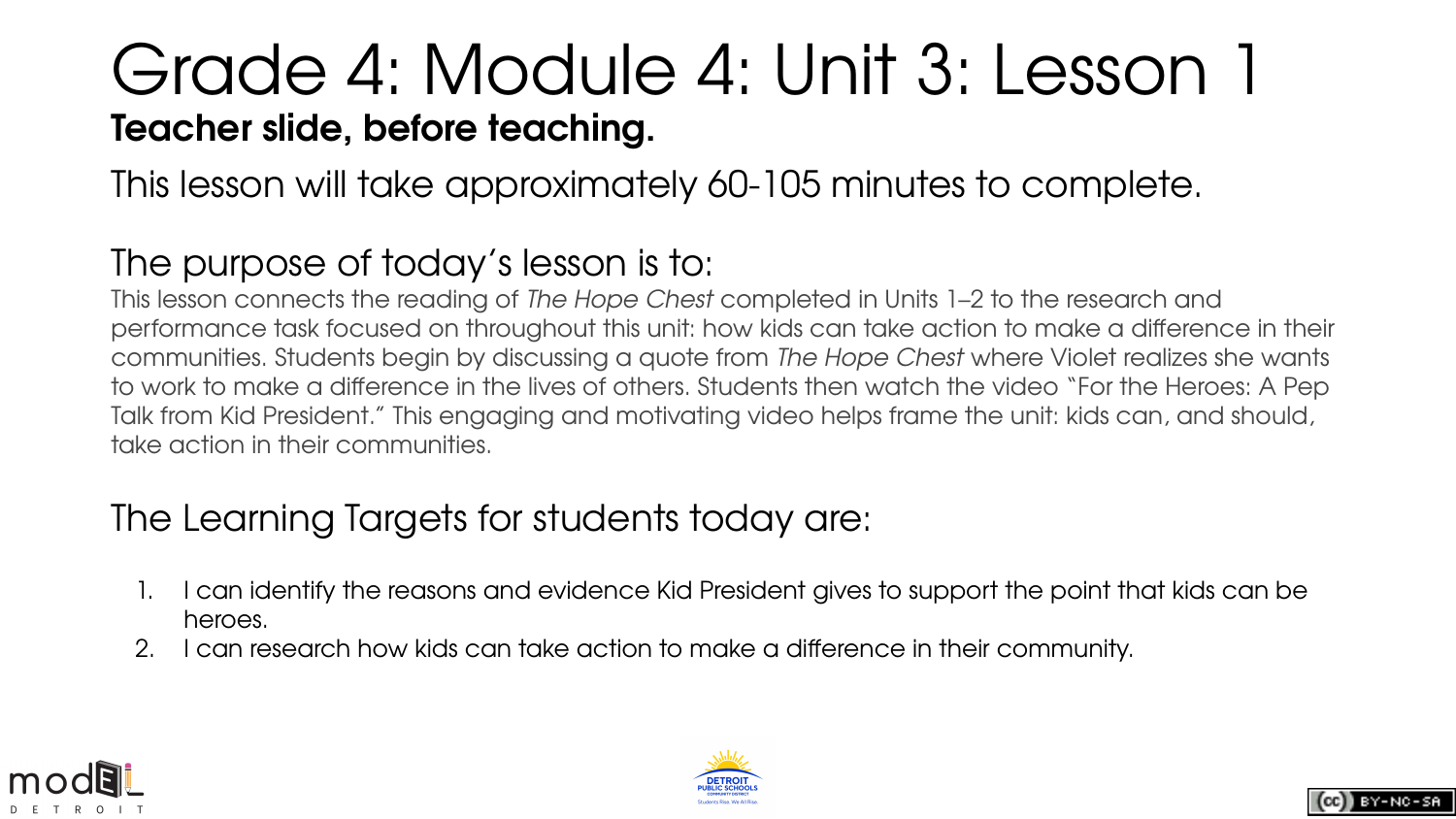

# Grade 4: Module 4: Unit 3: Lesson 1
Teacher slide, before teaching.
This lesson will take approximately 60-105 minutes to complete.

The purpose of today’s lesson is to:
This lesson connects the reading of The Hope Chest completed in Units 1–2 to the research and performance task focused on throughout this unit: how kids can take action to make a difference in their communities. Students begin by discussing a quote from The Hope Chest where Violet realizes she wants to work to make a difference in the lives of others. Students then watch the video “For the Heroes: A Pep Talk from Kid President.” This engaging and motivating video helps frame the unit: kids can, and should, take action in their communities.
The Learning Targets for students today are:
I can identify the reasons and evidence Kid President gives to support the point that kids can be heroes.
I can research how kids can take action to make a difference in their community.